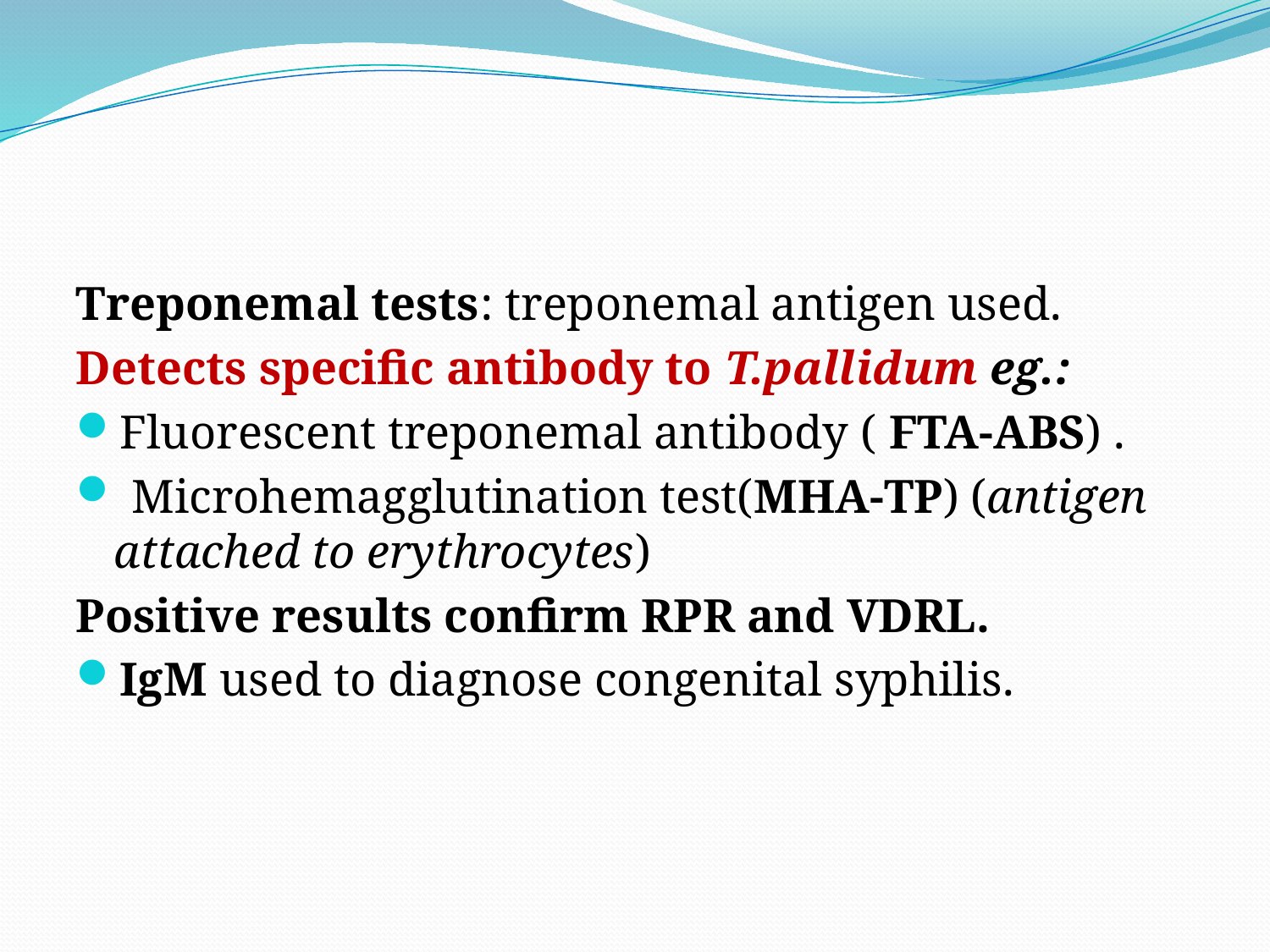

#
Treponemal tests: treponemal antigen used.
Detects specific antibody to T.pallidum eg.:
Fluorescent treponemal antibody ( FTA-ABS) .
 Microhemagglutination test(MHA-TP) (antigen attached to erythrocytes)
Positive results confirm RPR and VDRL.
IgM used to diagnose congenital syphilis.